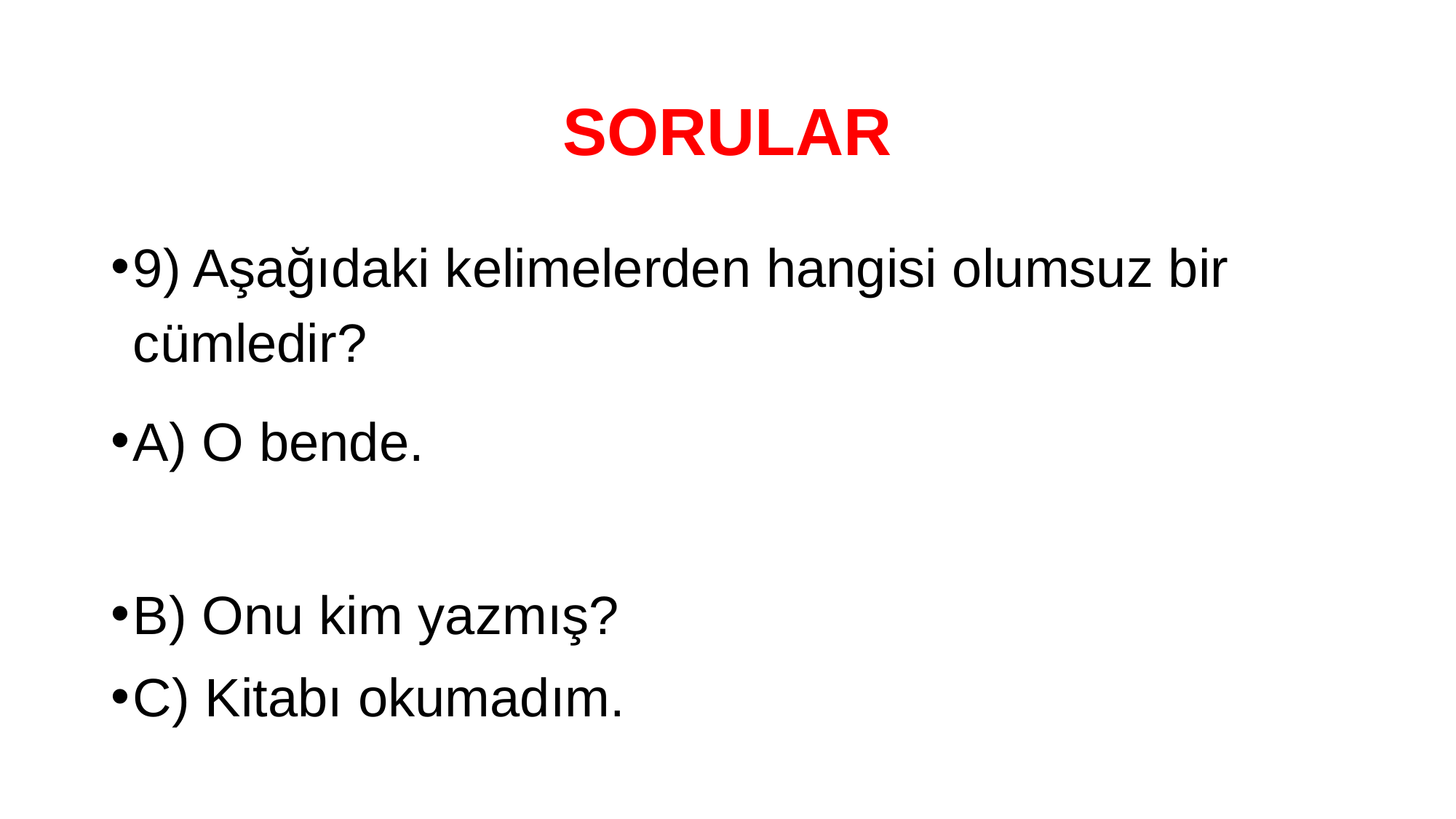

# SORULAR
9) Aşağıdaki kelimelerden hangisi olumsuz bir cümledir?
A) O bende.
B) Onu kim yazmış?
C) Kitabı okumadım.